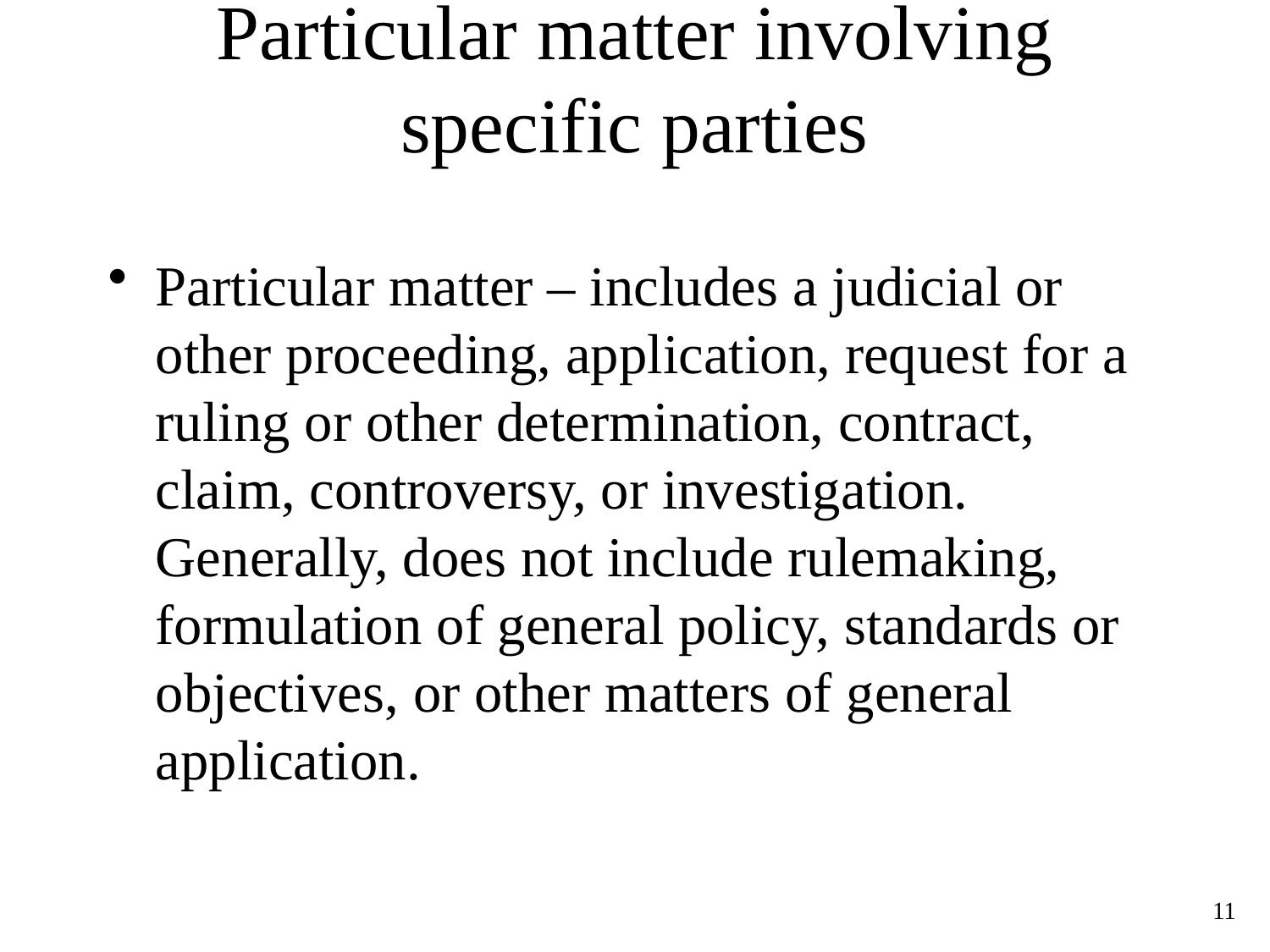

# Particular matter involving specific parties
Particular matter – includes a judicial or other proceeding, application, request for a ruling or other determination, contract, claim, controversy, or investigation.  Generally, does not include rulemaking, formulation of general policy, standards or objectives, or other matters of general application.
11